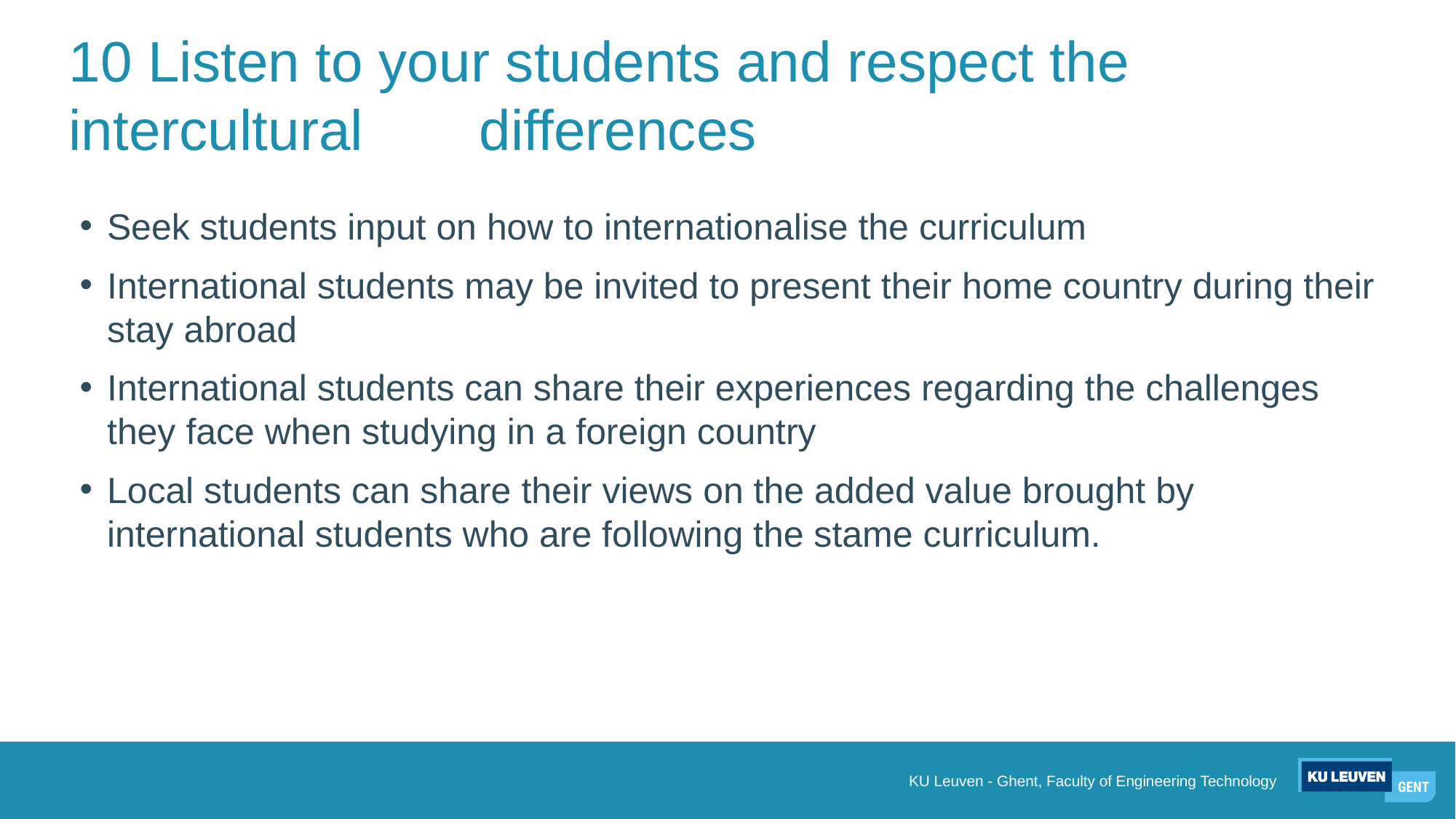

# 10 Listen to your students and respect the intercultural 	differences
Seek students input on how to internationalise the curriculum
International students may be invited to present their home country during their stay abroad
International students can share their experiences regarding the challenges they face when studying in a foreign country
Local students can share their views on the added value brought by international students who are following the stame curriculum.
KU Leuven - Ghent, Faculty of Engineering Technology